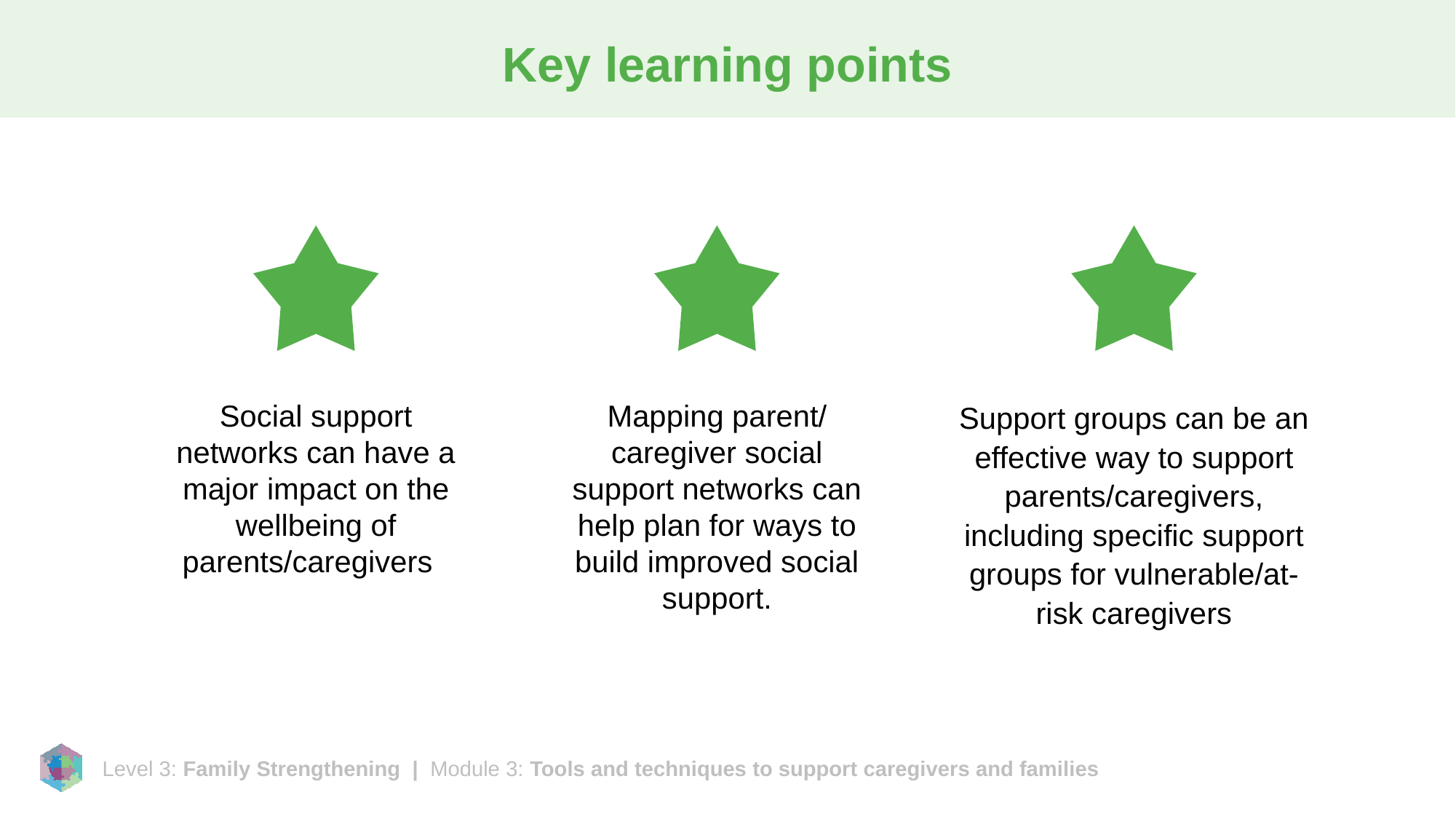

# Key learning points

Social support networks can have a major impact on the wellbeing of parents/caregivers
Mapping parent/ caregiver social support networks can help plan for ways to build improved social support.
Support groups can be an effective way to support parents/caregivers, including specific support groups for vulnerable/at-risk caregivers